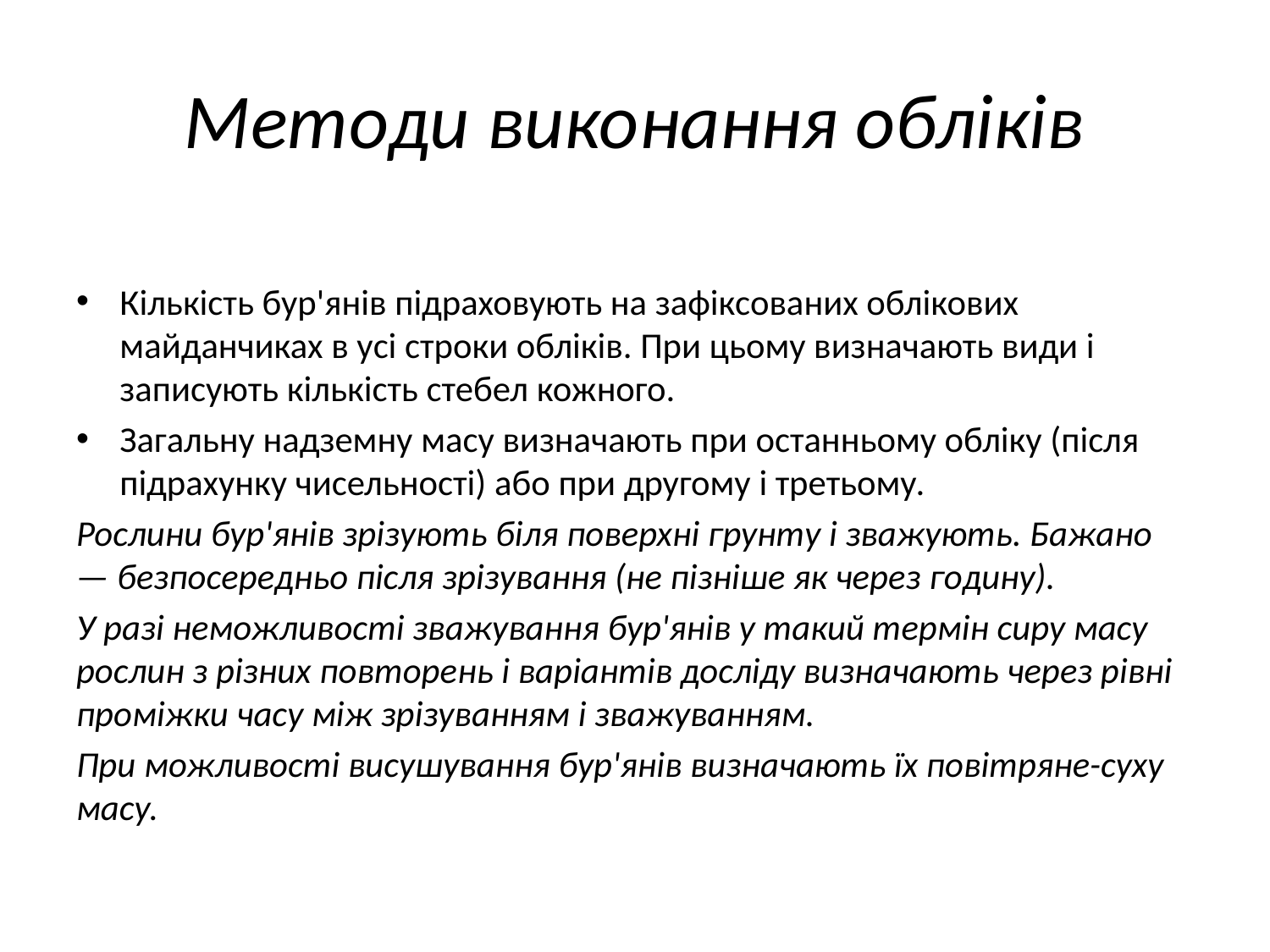

# Методи виконання обліків

Кількість бур'янів підраховують на зафіксованих облікових майданчиках в усі строки обліків. При цьому визначають види і записують кількість стебел кожного.
Загальну надземну масу визначають при останньому обліку (після підрахунку чисельності) або при другому і третьому.
Рослини бур'янів зрізують біля поверхні грунту і зважують. Бажано — безпосередньо після зрізування (не пізніше як через годину).
У разі неможливості зважування бур'янів у такий термін сиру масу рослин з різних повторень і варіантів досліду визначають через рівні проміжки часу між зрізуванням і зважуванням.
При можливості висушування бур'янів визначають їх повітряне-суху масу.